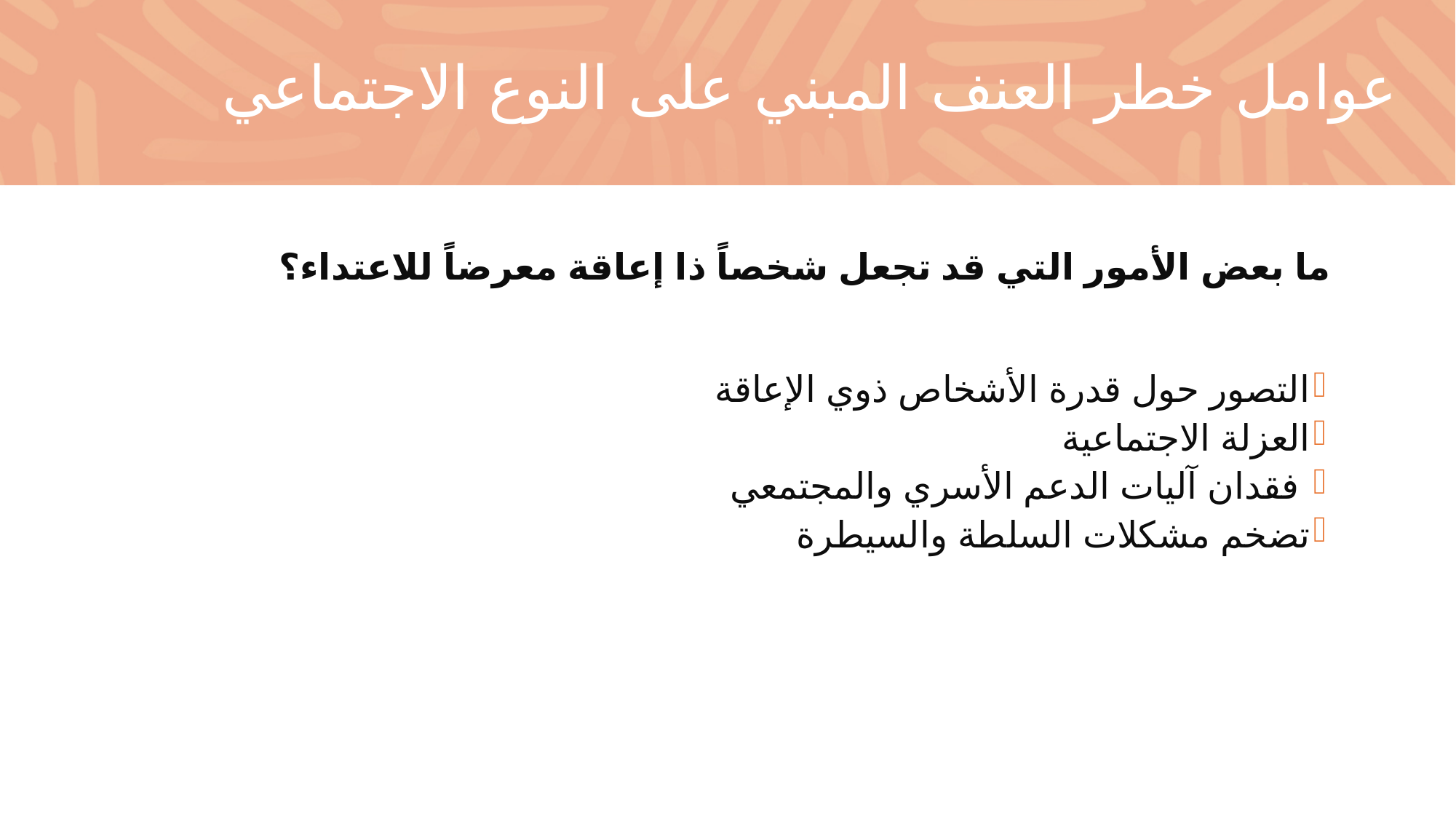

# عوامل خطر العنف المبني على النوع الاجتماعي
ما بعض الأمور التي قد تجعل شخصاً ذا إعاقة معرضاً للاعتداء؟

التصور حول قدرة الأشخاص ذوي الإعاقة
العزلة الاجتماعية
 فقدان آليات الدعم الأسري والمجتمعي
تضخم مشكلات السلطة والسيطرة